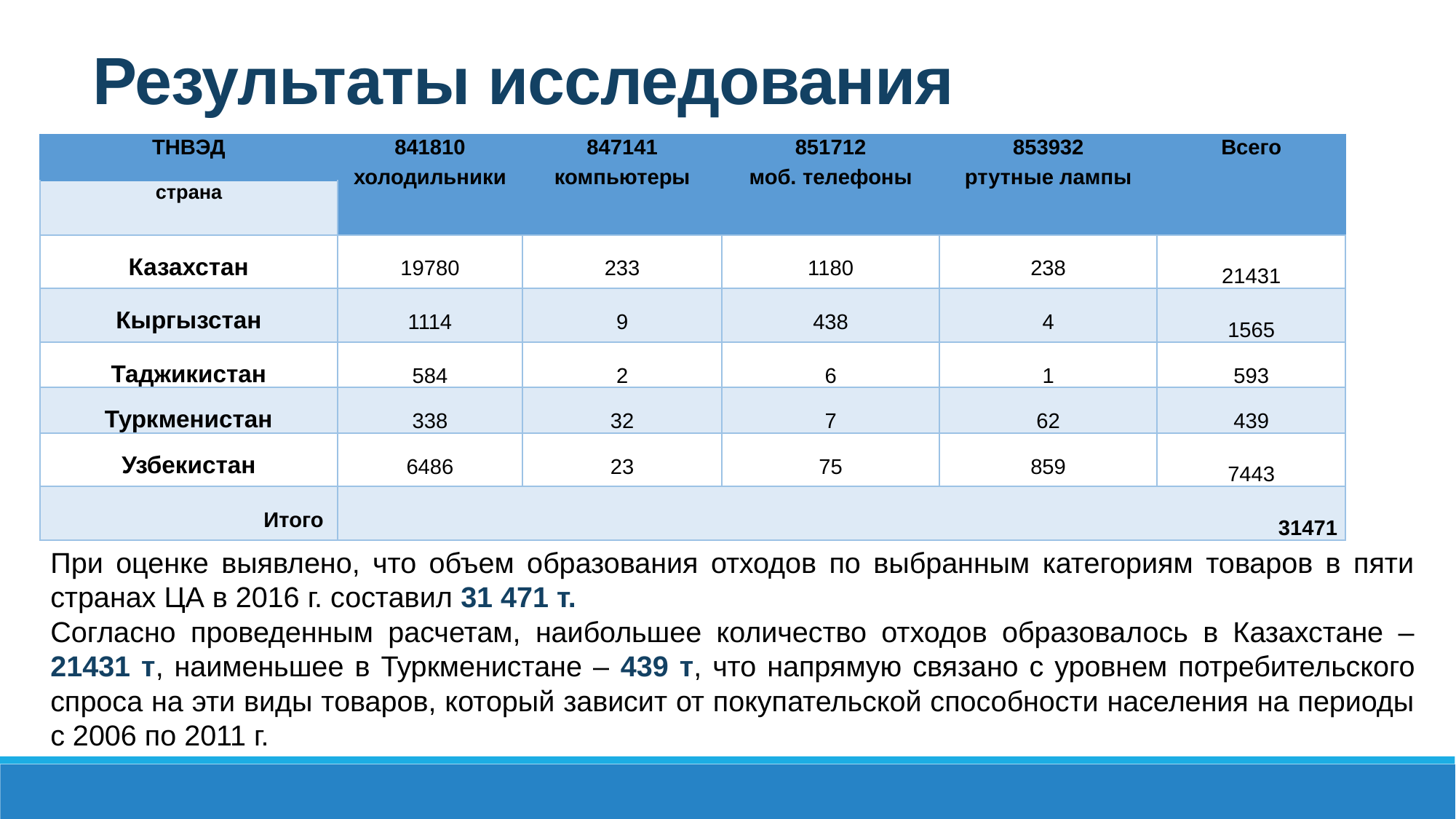

# Результаты исследования
| ТНВЭД | 841810 холодильники | 847141 компьютеры | 851712 моб. телефоны | 853932 ртутные лампы | Всего |
| --- | --- | --- | --- | --- | --- |
| страна |  |  |  |  |  |
| Казахстан | 19780 | 233 | 1180 | 238 | 21431 |
| Кыргызстан | 1114 | 9 | 438 | 4 | 1565 |
| Таджикистан | 584 | 2 | 6 | 1 | 593 |
| Туркменистан | 338 | 32 | 7 | 62 | 439 |
| Узбекистан | 6486 | 23 | 75 | 859 | 7443 |
| Итого | 31471 |  |  |  |  |
При оценке выявлено, что объем образования отходов по выбранным категориям товаров в пяти странах ЦА в 2016 г. составил 31 471 т.
Согласно проведенным расчетам, наибольшее количество отходов образовалось в Казахстане – 21431 т, наименьшее в Туркменистане – 439 т, что напрямую связано с уровнем потребительского спроса на эти виды товаров, который зависит от покупательской способности населения на периоды с 2006 по 2011 г.